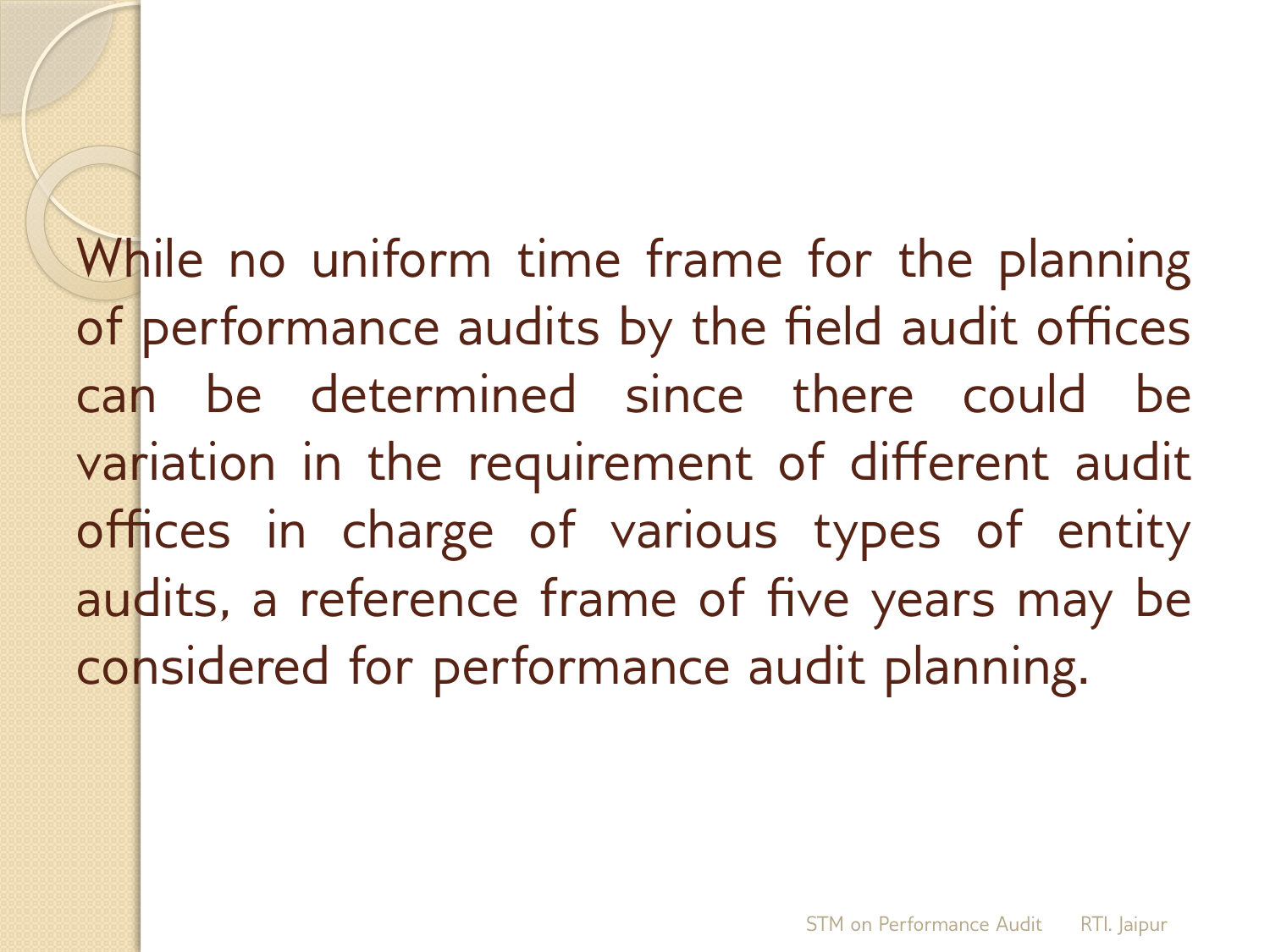

# While no uniform time frame for the planning of performance audits by the field audit offices can be determined since there could be variation in the requirement of different audit offices in charge of various types of entity audits, a reference frame of five years may be considered for performance audit planning.
STM on Performance Audit      RTI. Jaipur